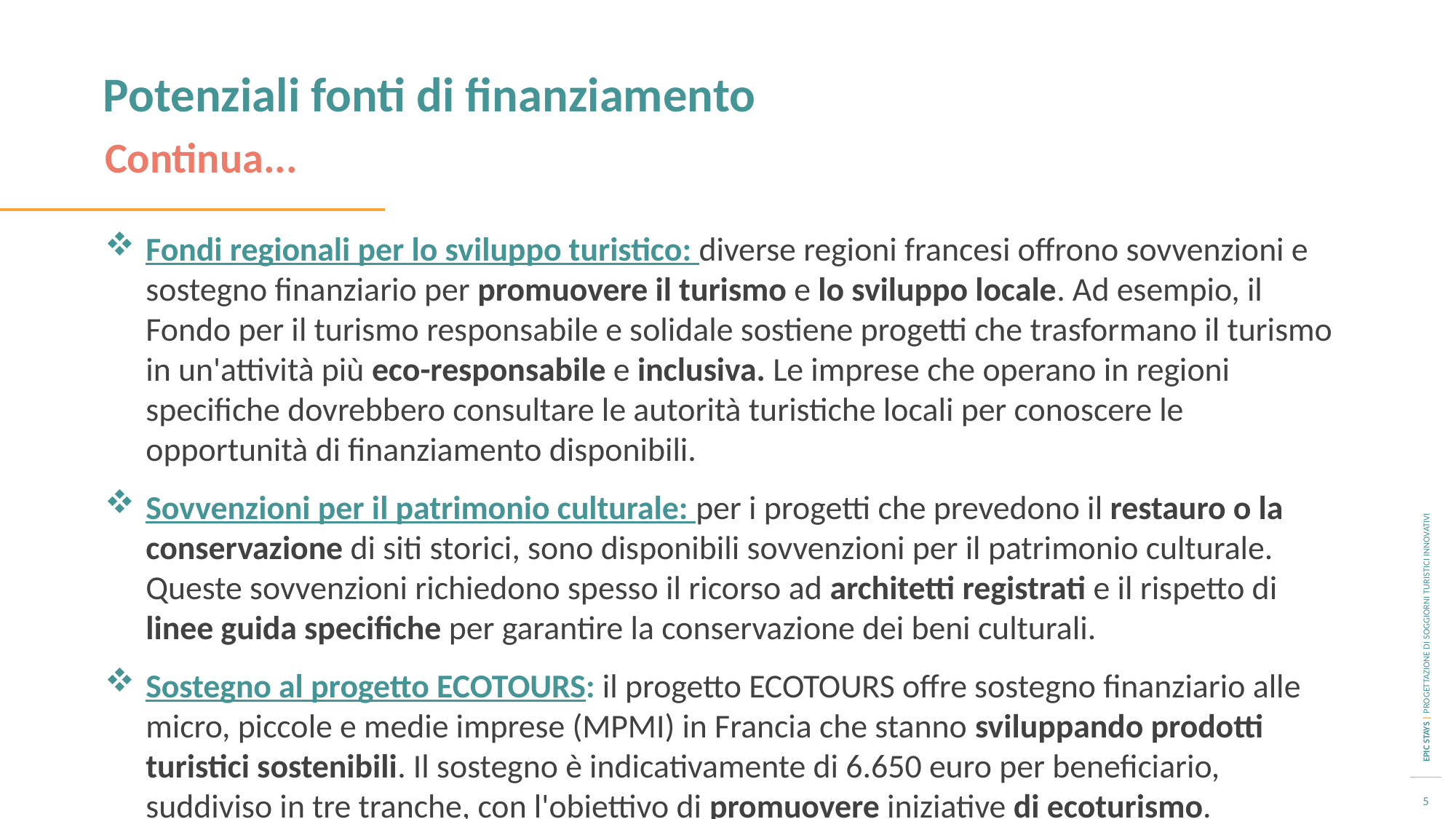

Potenziali fonti di finanziamento
Continua...
Fondi regionali per lo sviluppo turistico: diverse regioni francesi offrono sovvenzioni e sostegno finanziario per promuovere il turismo e lo sviluppo locale. Ad esempio, il Fondo per il turismo responsabile e solidale sostiene progetti che trasformano il turismo in un'attività più eco-responsabile e inclusiva. Le imprese che operano in regioni specifiche dovrebbero consultare le autorità turistiche locali per conoscere le opportunità di finanziamento disponibili.
Sovvenzioni per il patrimonio culturale: per i progetti che prevedono il restauro o la conservazione di siti storici, sono disponibili sovvenzioni per il patrimonio culturale. Queste sovvenzioni richiedono spesso il ricorso ad architetti registrati e il rispetto di linee guida specifiche per garantire la conservazione dei beni culturali.
Sostegno al progetto ECOTOURS: il progetto ECOTOURS offre sostegno finanziario alle micro, piccole e medie imprese (MPMI) in Francia che stanno sviluppando prodotti turistici sostenibili. Il sostegno è indicativamente di 6.650 euro per beneficiario, suddiviso in tre tranche, con l'obiettivo di promuovere iniziative di ecoturismo.
5